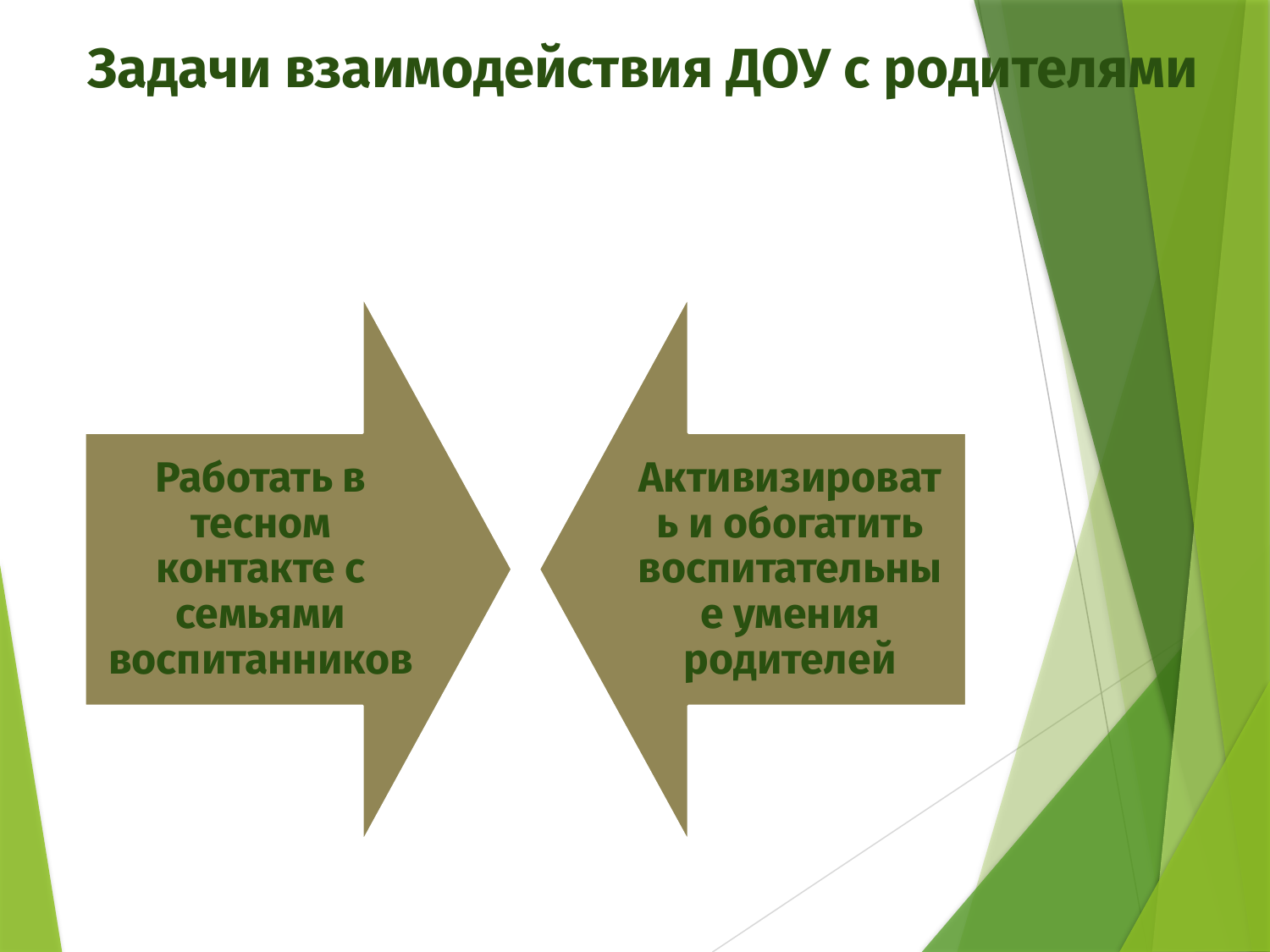

# Задачи взаимодействия ДОУ с родителями
Работать в тесном контакте с семьями воспитанников
Активизировать и обогатить воспитательные умения родителей